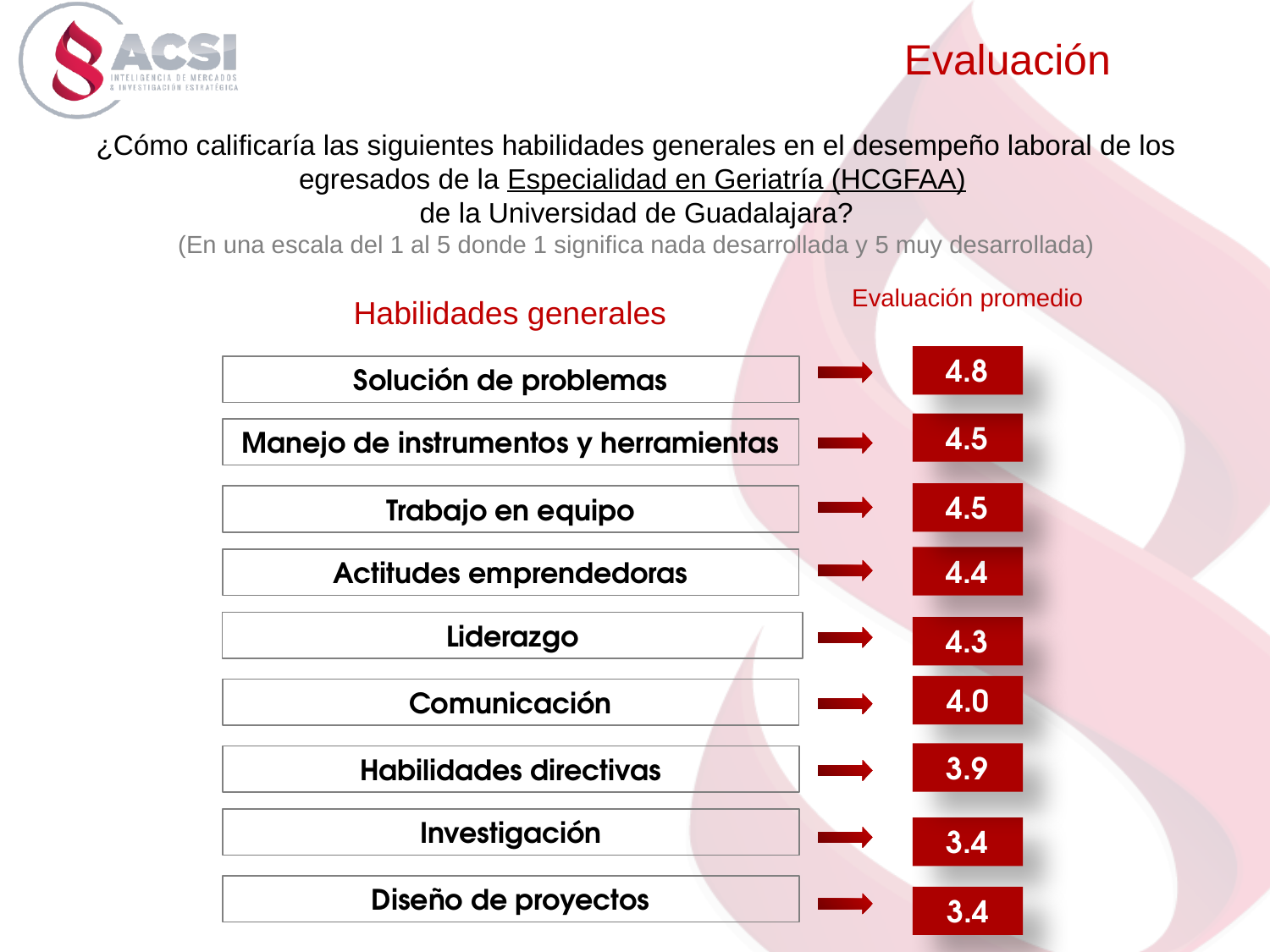

Evaluación
¿Cómo calificaría las siguientes habilidades generales en el desempeño laboral de los egresados de la Especialidad en Geriatría (HCGFAA)
de la Universidad de Guadalajara?
(En una escala del 1 al 5 donde 1 significa nada desarrollada y 5 muy desarrollada)
Evaluación promedio
Habilidades generales
4.8
Solución de problemas

4.5
Manejo de instrumentos y herramientas

4.5
Trabajo en equipo

4.4
Actitudes emprendedoras

Liderazgo
4.3

4.0
Comunicación

3.9
Habilidades directivas

Investigación
3.4

Diseño de proyectos
3.4